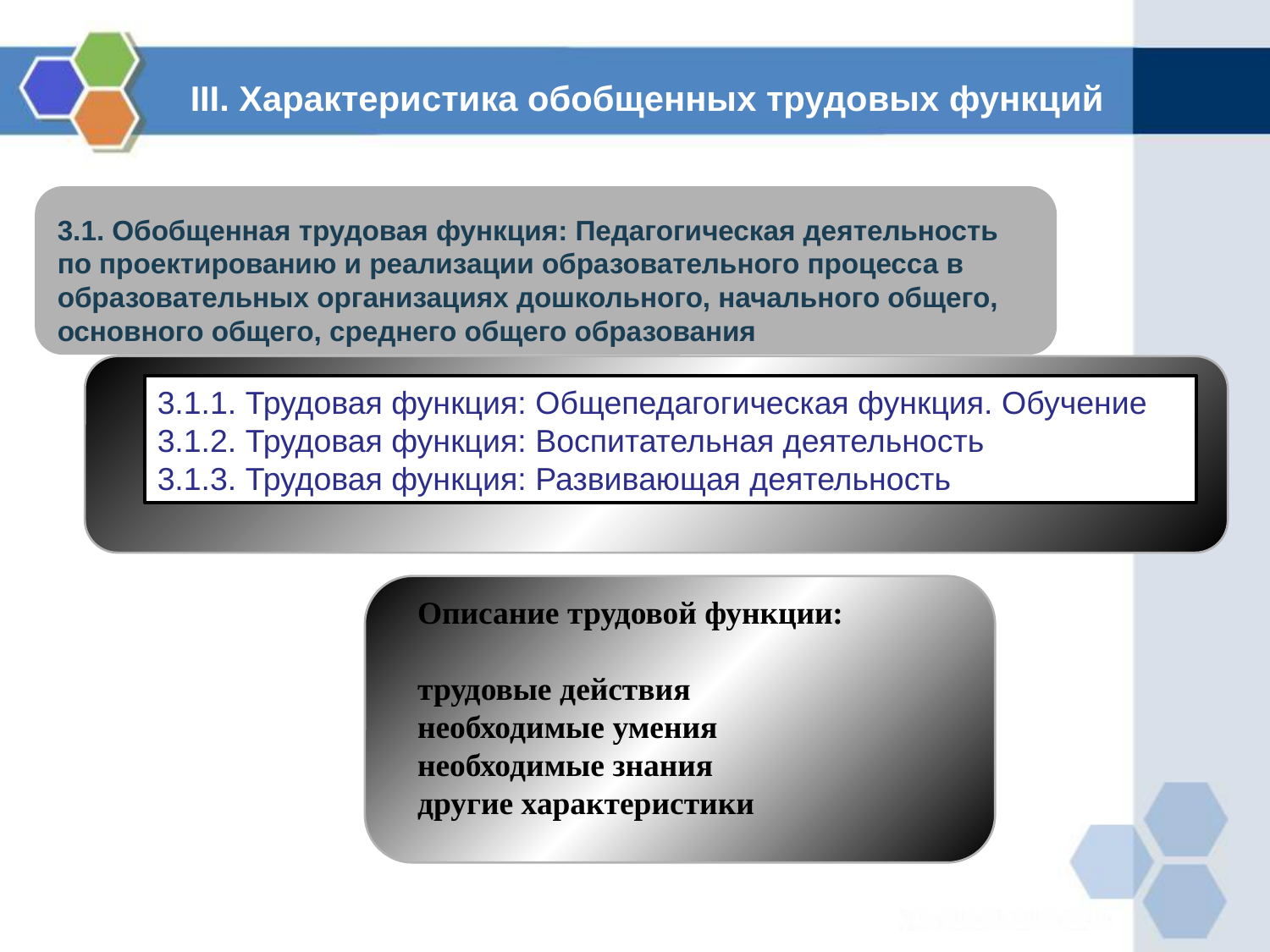

III. Характеристика обобщенных трудовых функций

3.1. Обобщенная трудовая функция: Педагогическая деятельность по проектированию и реализации образовательного процесса в образовательных организациях дошкольного, начального общего, основного общего, среднего общего образования

3.1.1. Трудовая функция: Общепедагогическая функция. Обучение
3.1.2. Трудовая функция: Воспитательная деятельность
3.1.3. Трудовая функция: Развивающая деятельность

Описание трудовой функции:

трудовые действия
необходимые умения
необходимые знания
другие характеристики